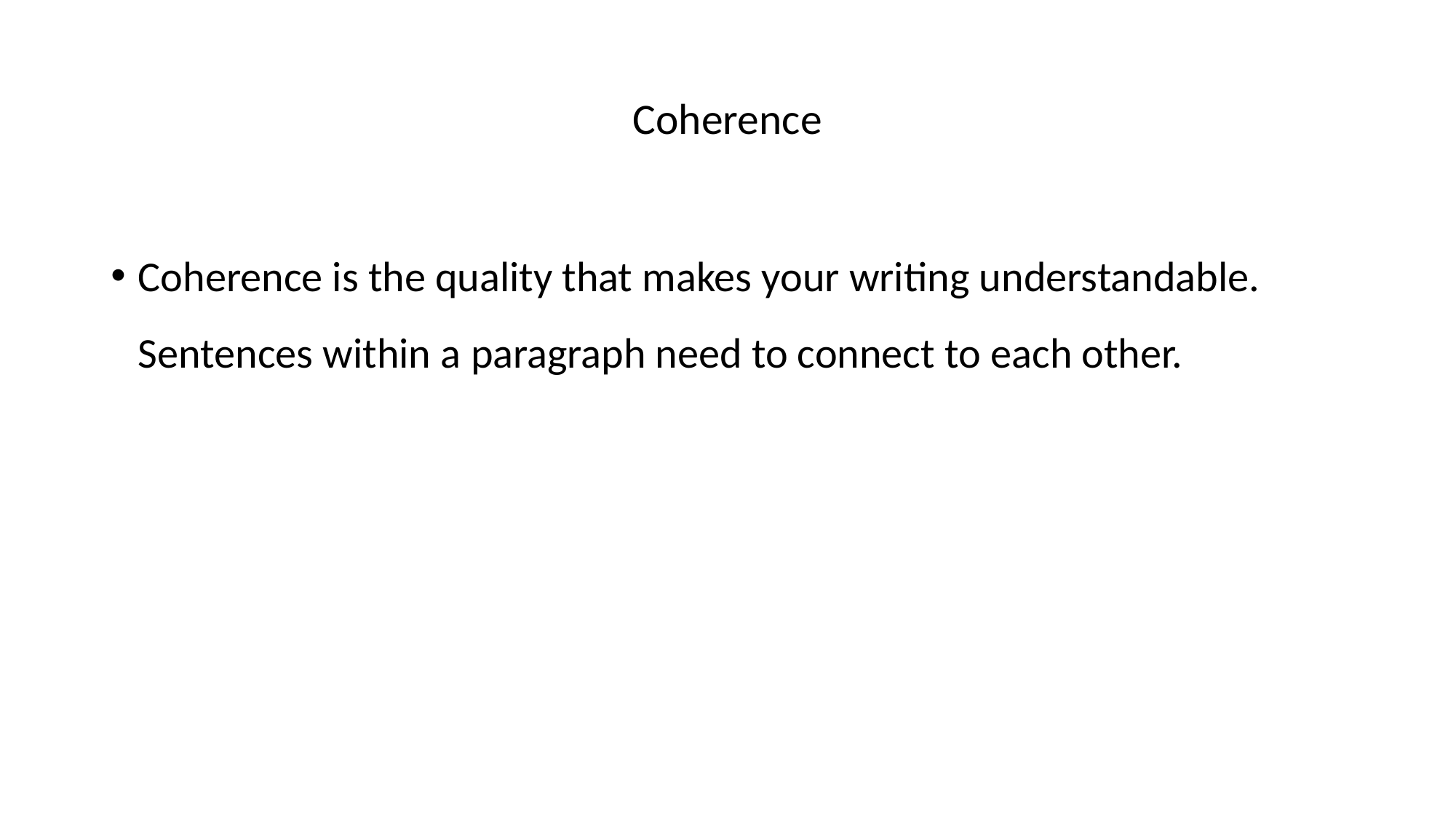

# Coherence
Coherence is the quality that makes your writing understandable. Sentences within a paragraph need to connect to each other.